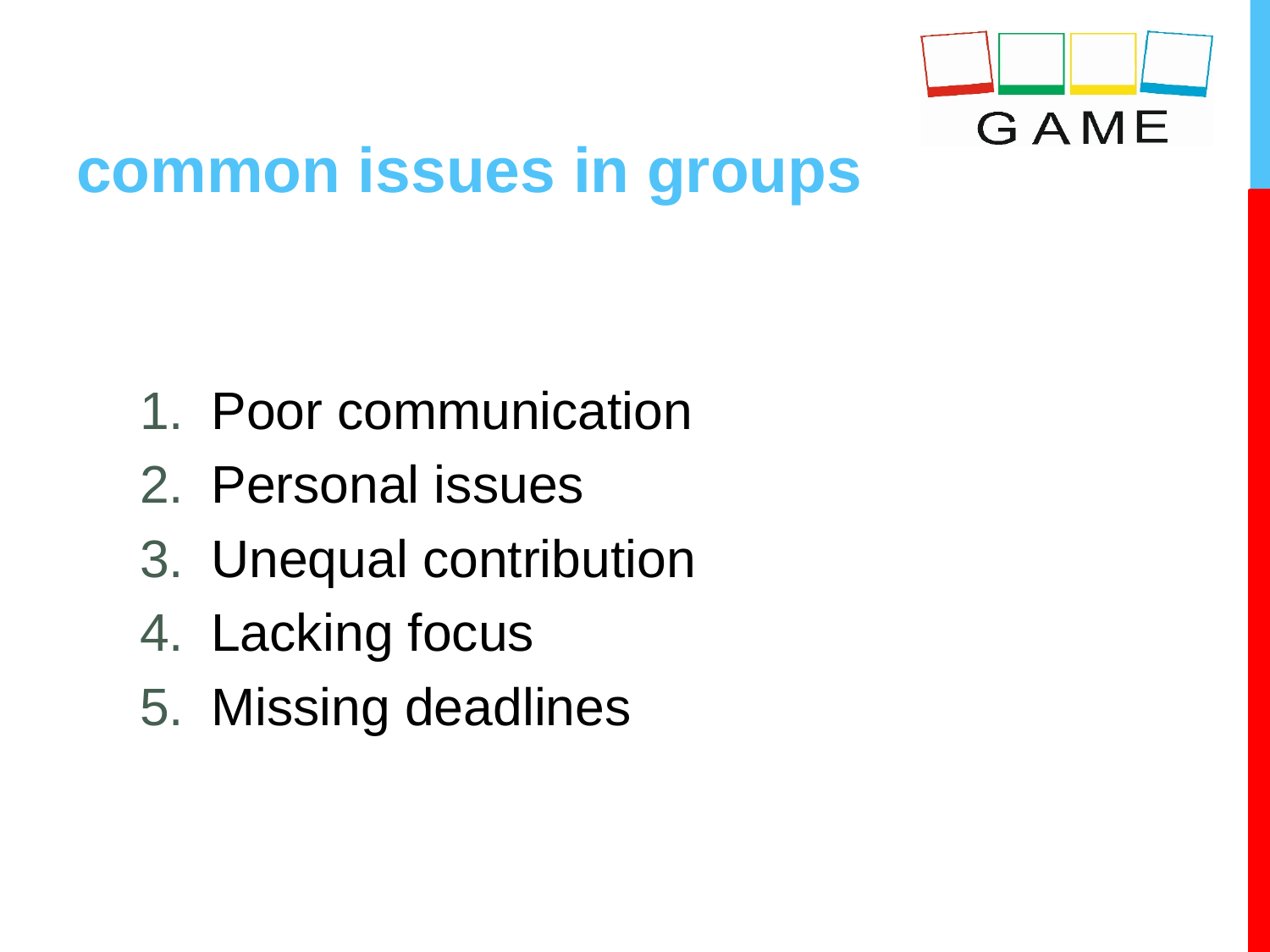

# common issues in groups

Poor communication
Personal issues
Unequal contribution
Lacking focus
Missing deadlines